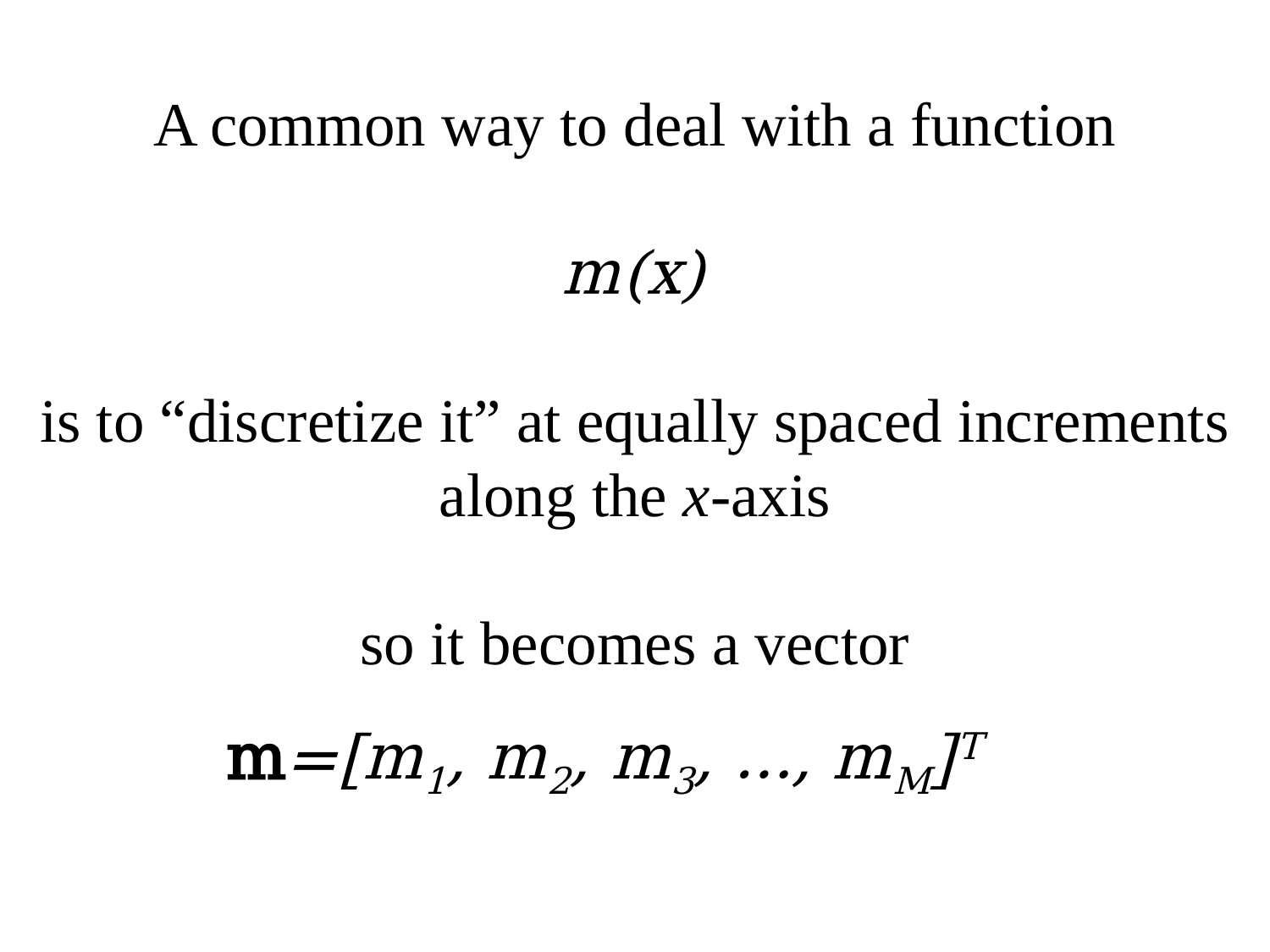

# A common way to deal with a function m(x) is to “discretize it” at equally spaced increments along the x-axis so it becomes a vector
m=[m1, m2, m3, …, mM]T